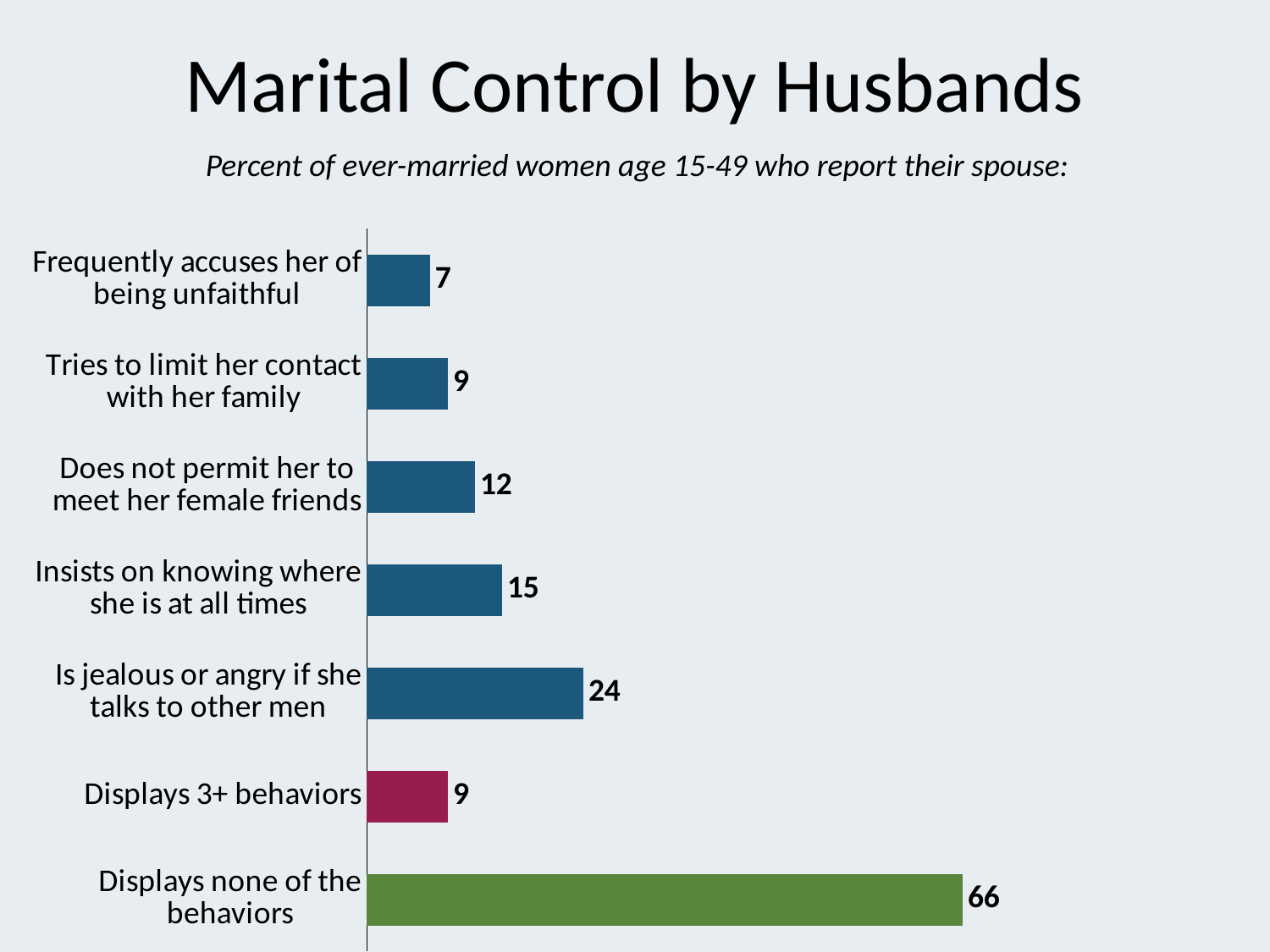

# Marital Control by Husbands
Percent of ever-married women age 15-49 who report their spouse:

### Chart

| Category | Series 1 |
|---|---|
| Displays none of the behaviors | 66.0 |
| Displays 3+ behaviors | 9.0 |
| Is jealous or angry if she talks to other men | 24.0 |
| Insists on knowing where she is at all times | 15.0 |
| Does not permit her to meet her female friends | 12.0 |
| Tries to limit her contact with her family | 9.0 |
| Frequently accuses her of being unfaithful | 7.0 |